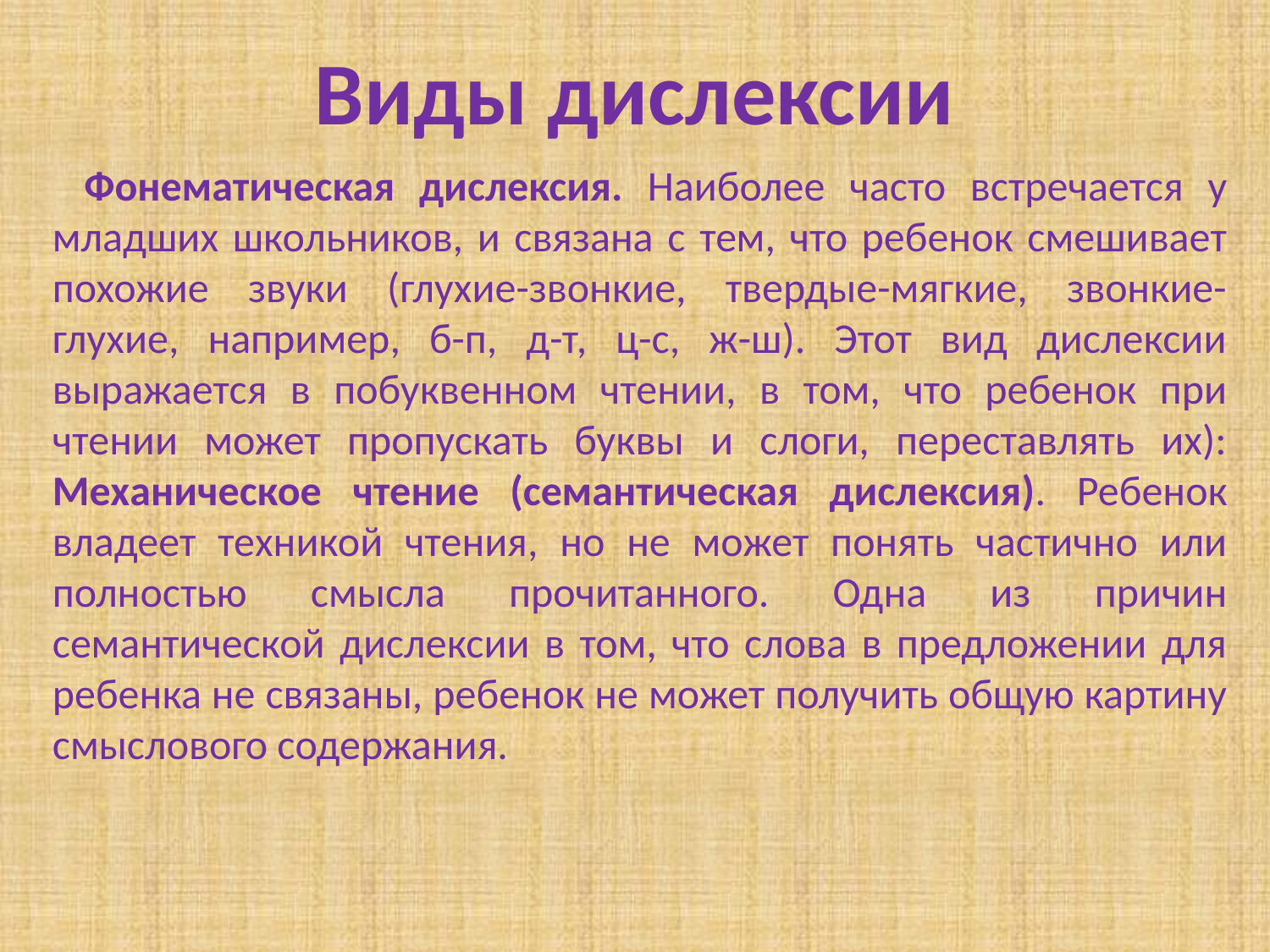

# Виды дислексии
Фонематическая дислексия. Наиболее часто встречается у младших школьников, и связана с тем, что ребенок смешивает похожие звуки (глухие-звонкие, твердые-мягкие, звонкие-глухие, например, б-п, д-т, ц-с, ж-ш). Этот вид дислексии выражается в побуквенном чтении, в том, что ребенок при чтении может пропускать буквы и слоги, переставлять их): Механическое чтение (семантическая дислексия). Ребенок владеет техникой чтения, но не может понять частично или полностью смысла прочитанного. Одна из причин семантической дислексии в том, что слова в предложении для ребенка не связаны, ребенок не может получить общую картину смыслового содержания.